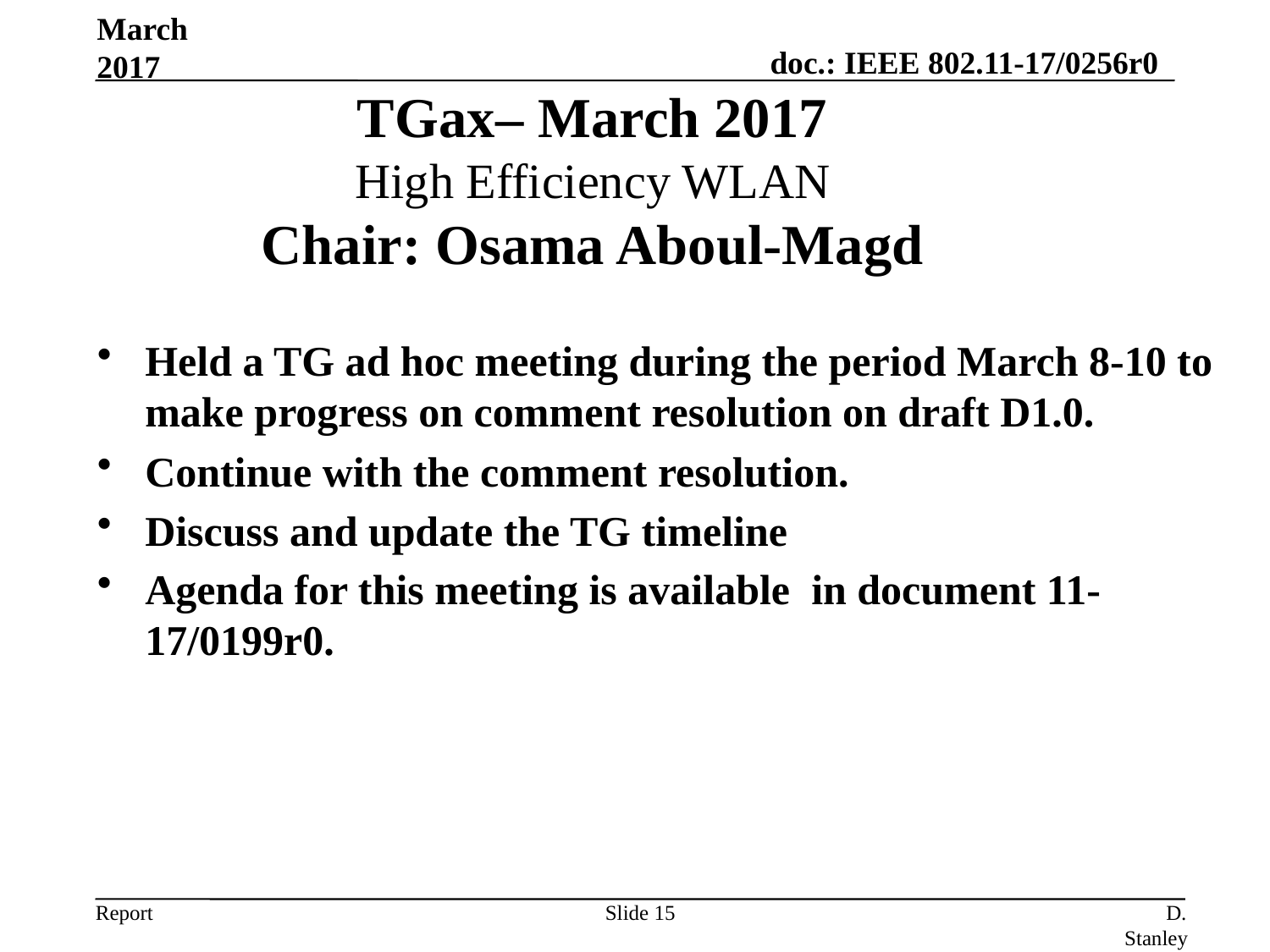

March 2017
TGax– March 2017
High Efficiency WLAN
Chair: Osama Aboul-Magd
Held a TG ad hoc meeting during the period March 8-10 to make progress on comment resolution on draft D1.0.
Continue with the comment resolution.
Discuss and update the TG timeline
Agenda for this meeting is available  in document 11-17/0199r0.

Slide 15
D. Stanley, HP Enterprise